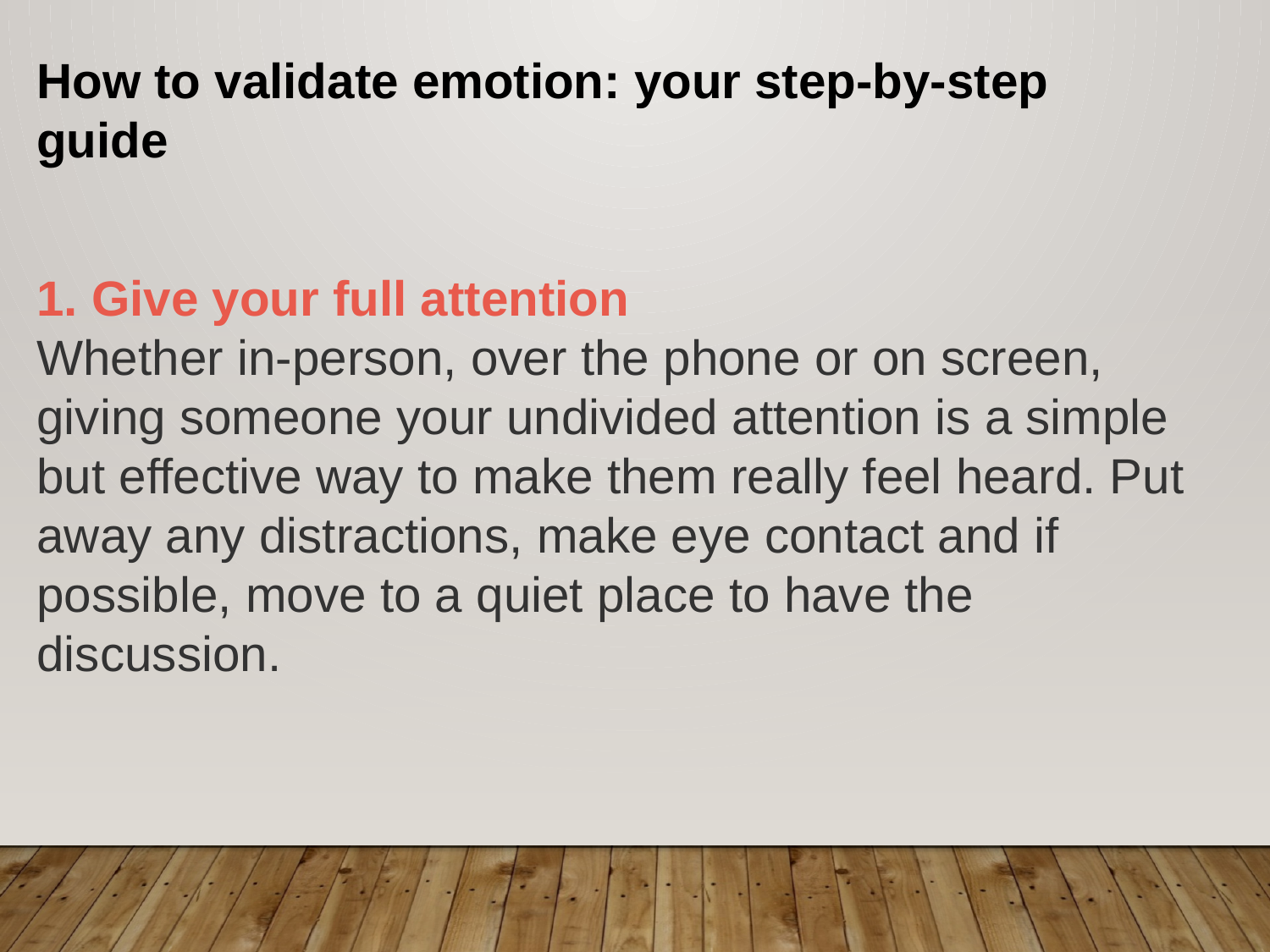

How to validate emotion: your step-by-step guide
1. Give your full attention
Whether in-person, over the phone or on screen, giving someone your undivided attention is a simple but effective way to make them really feel heard. Put away any distractions, make eye contact and if possible, move to a quiet place to have the discussion.